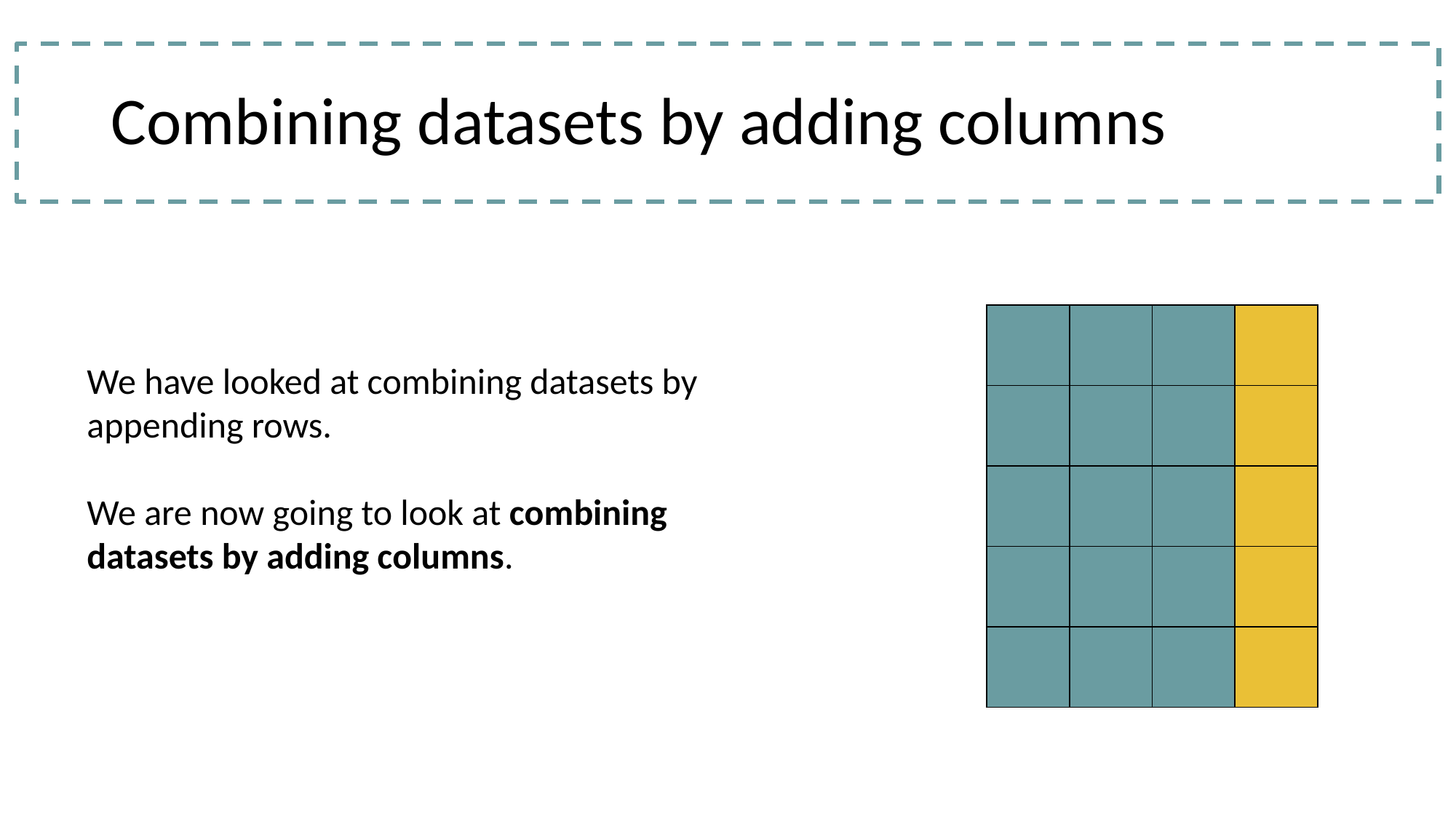

# Combining datasets by adding columns
|  |  |  |  |
| --- | --- | --- | --- |
|  |  |  |  |
|  |  |  |  |
|  |  |  |  |
|  |  |  |  |
We have looked at combining datasets by appending rows.

We are now going to look at combining datasets by adding columns.